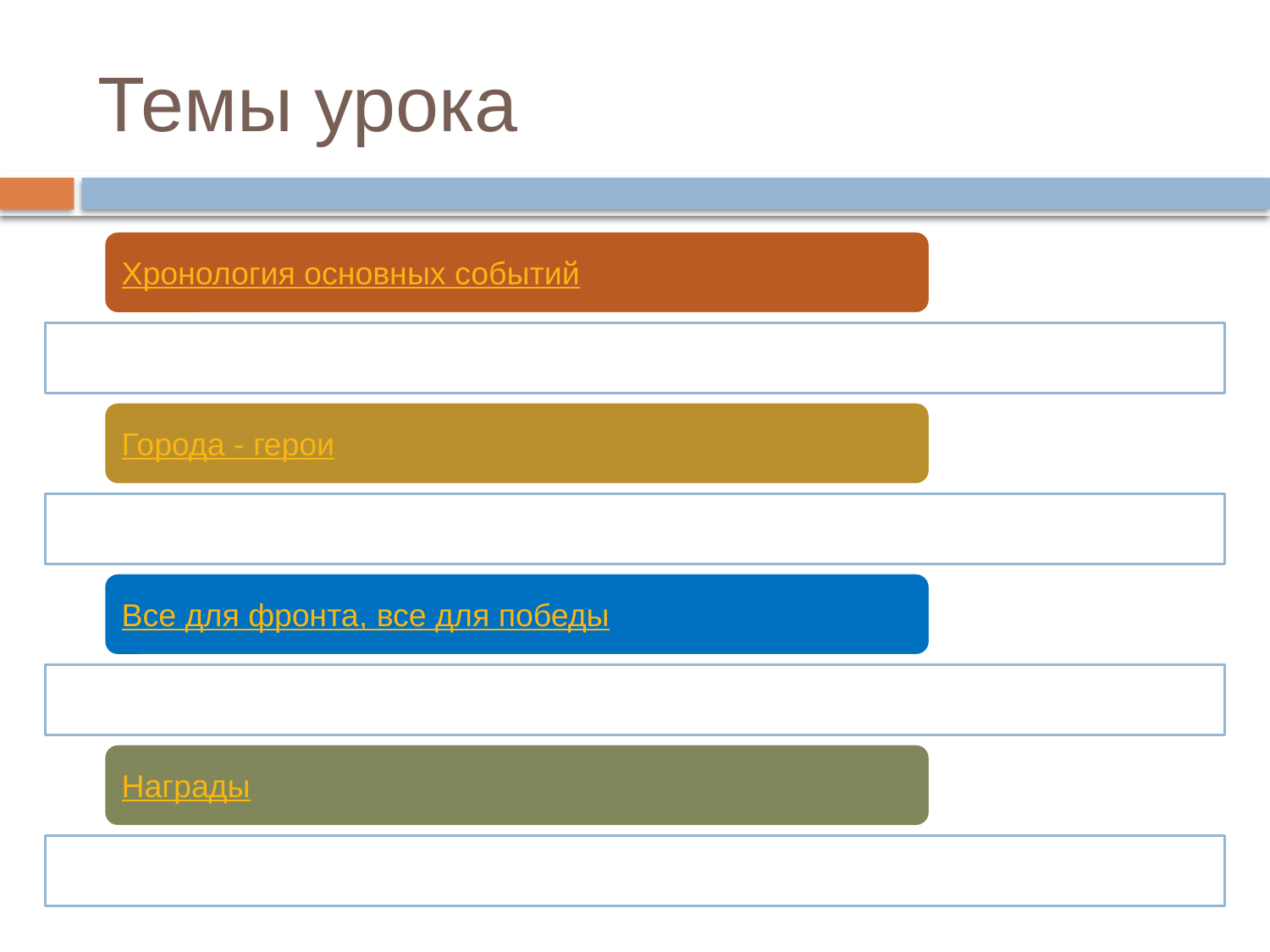

# Темы урока
Хронология основных событий
Города - герои
Все для фронта, все для победы
Награды